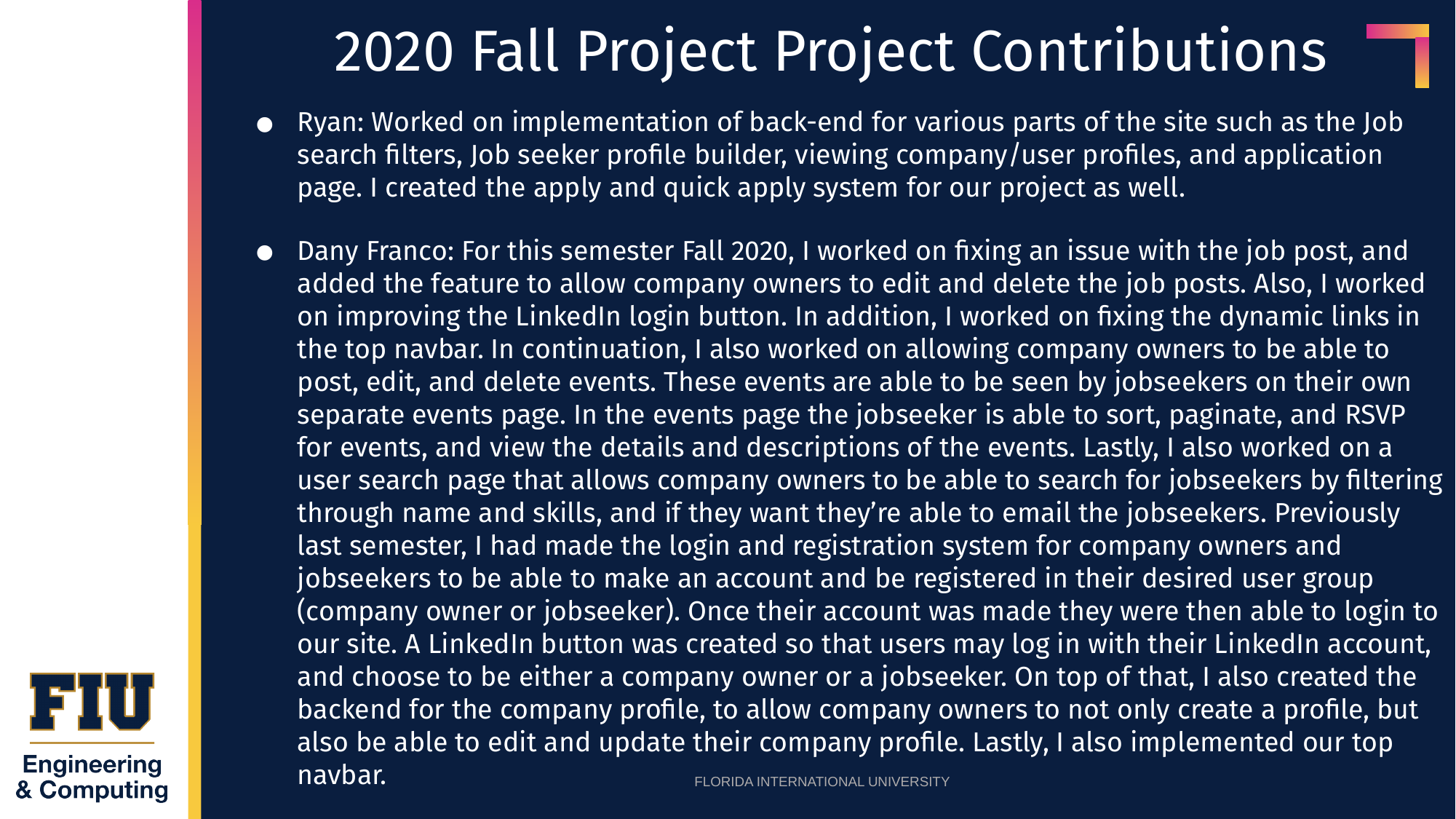

2020 Fall Project Project Contributions
Ryan: Worked on implementation of back-end for various parts of the site such as the Job search filters, Job seeker profile builder, viewing company/user profiles, and application page. I created the apply and quick apply system for our project as well.
Dany Franco: For this semester Fall 2020, I worked on fixing an issue with the job post, and added the feature to allow company owners to edit and delete the job posts. Also, I worked on improving the LinkedIn login button. In addition, I worked on fixing the dynamic links in the top navbar. In continuation, I also worked on allowing company owners to be able to post, edit, and delete events. These events are able to be seen by jobseekers on their own separate events page. In the events page the jobseeker is able to sort, paginate, and RSVP for events, and view the details and descriptions of the events. Lastly, I also worked on a user search page that allows company owners to be able to search for jobseekers by filtering through name and skills, and if they want they’re able to email the jobseekers. Previously last semester, I had made the login and registration system for company owners and jobseekers to be able to make an account and be registered in their desired user group (company owner or jobseeker). Once their account was made they were then able to login to our site. A LinkedIn button was created so that users may log in with their LinkedIn account, and choose to be either a company owner or a jobseeker. On top of that, I also created the backend for the company profile, to allow company owners to not only create a profile, but also be able to edit and update their company profile. Lastly, I also implemented our top navbar.